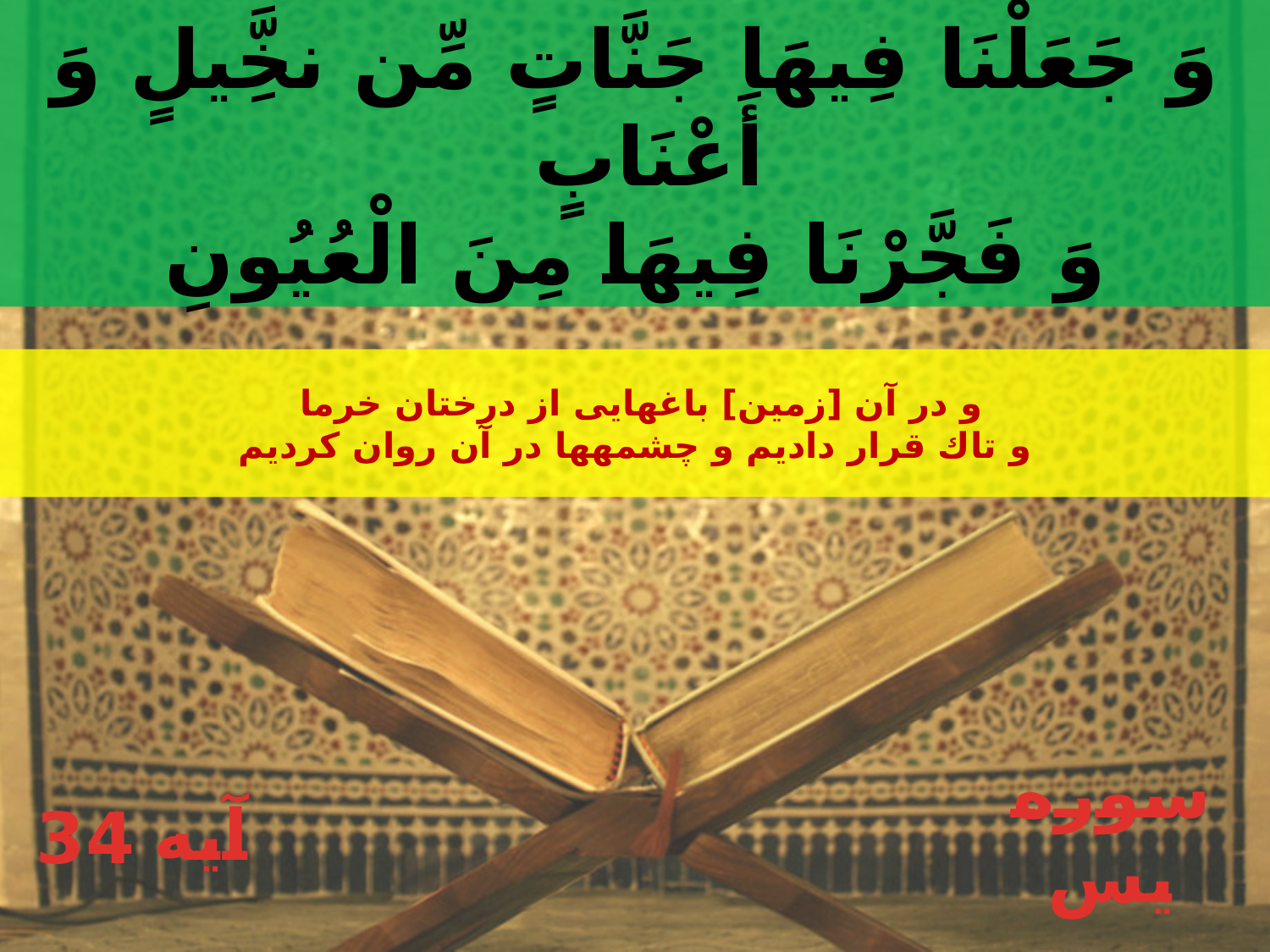

وَ جَعَلْنَا فِيهَا جَنَّاتٍ مِّن نخَِّيلٍ وَ أَعْنَابٍ
وَ فَجَّرْنَا فِيهَا مِنَ الْعُيُونِ
و در آن [زمين‏] باغهايى از درختان خرما
و تاك قرار داديم و چشمه‏ها در آن روان كرديم
34